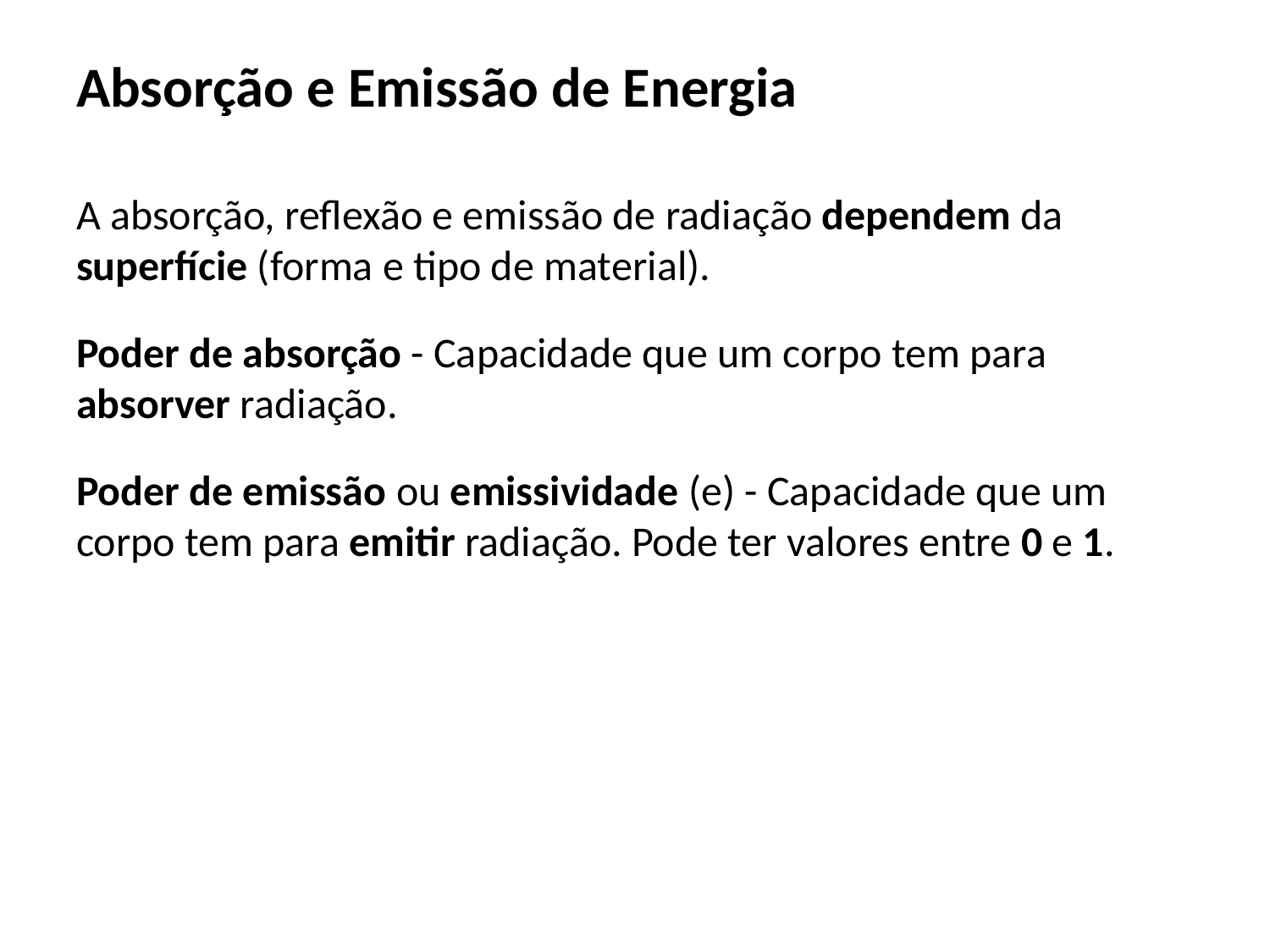

Absorção e Emissão de Energia
A absorção, reflexão e emissão de radiação dependem da superfície (forma e tipo de material).
Poder de absorção - Capacidade que um corpo tem para absorver radiação.
Poder de emissão ou emissividade (e) - Capacidade que um corpo tem para emitir radiação. Pode ter valores entre 0 e 1.